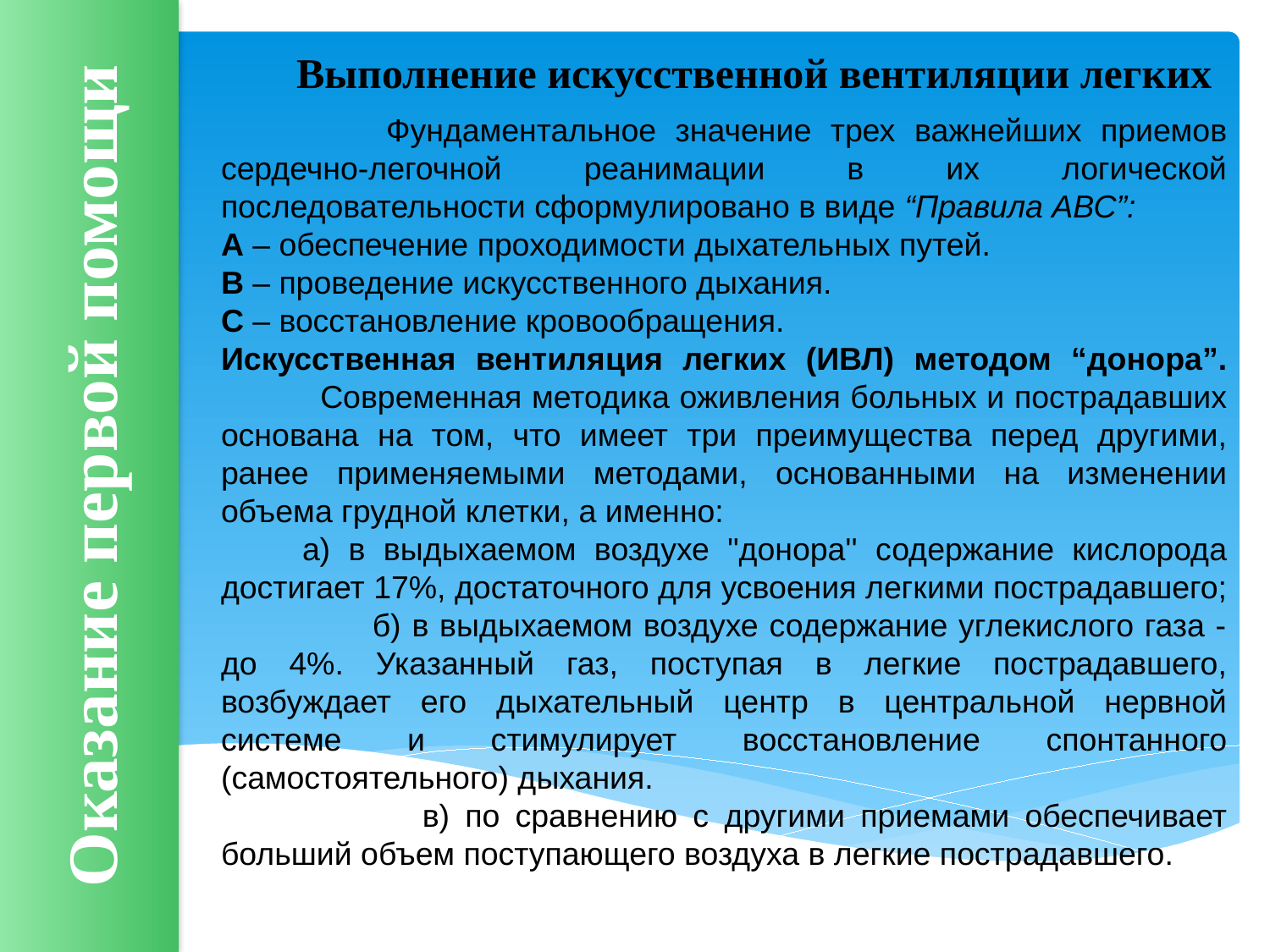

Выполнение искусственной вентиляции легких

         Фундаментальное значение трех важнейших приемов сердечно-легочной реанимации в их логической последовательности сформулировано в виде “Правила АВС”:
А – обеспечение проходимости дыхательных путей.
В – проведение искусственного дыхания.
С – восстановление кровообращения.
Искусственная вентиляция легких (ИВЛ) методом “донора”.
          Современная методика оживления больных и пострадавших основана на том, что имеет три преимущества перед другими, ранее применяемыми методами, основанными на изменении объема грудной клетки, а именно:
     а) в выдыхаемом воздухе "донора'' содержание кислорода достигает 17%, достаточного для усвоения легкими пострадавшего;
              б) в выдыхаемом воздухе содержание углекислого газа - до 4%. Указанный газ, поступая в легкие пострадавшего, возбуждает его дыхательный центр в центральной нервной системе и стимулирует восстановление спонтанного (самостоятельного) дыхания.
             в) по сравнению с другими приемами обеспечивает больший объем поступающего воздуха в легкие пострадавшего.

Оказание первой помощи